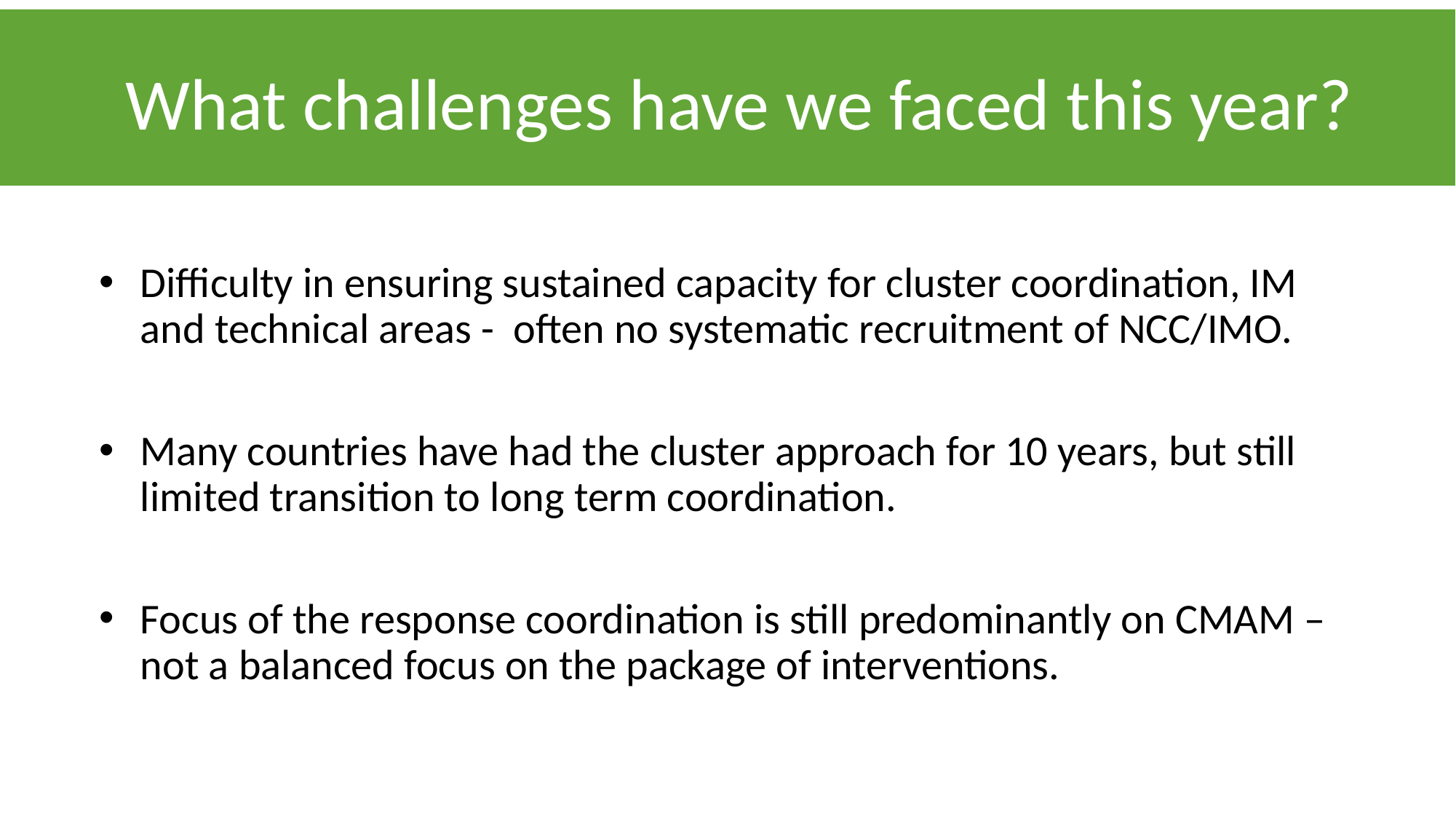

# What challenges have we faced this year?

Difficulty in ensuring sustained capacity for cluster coordination, IM and technical areas -  often no systematic recruitment of NCC/IMO.

Many countries have had the cluster approach for 10 years, but still limited transition to long term coordination.

Focus of the response coordination is still predominantly on CMAM – not a balanced focus on the package of interventions.